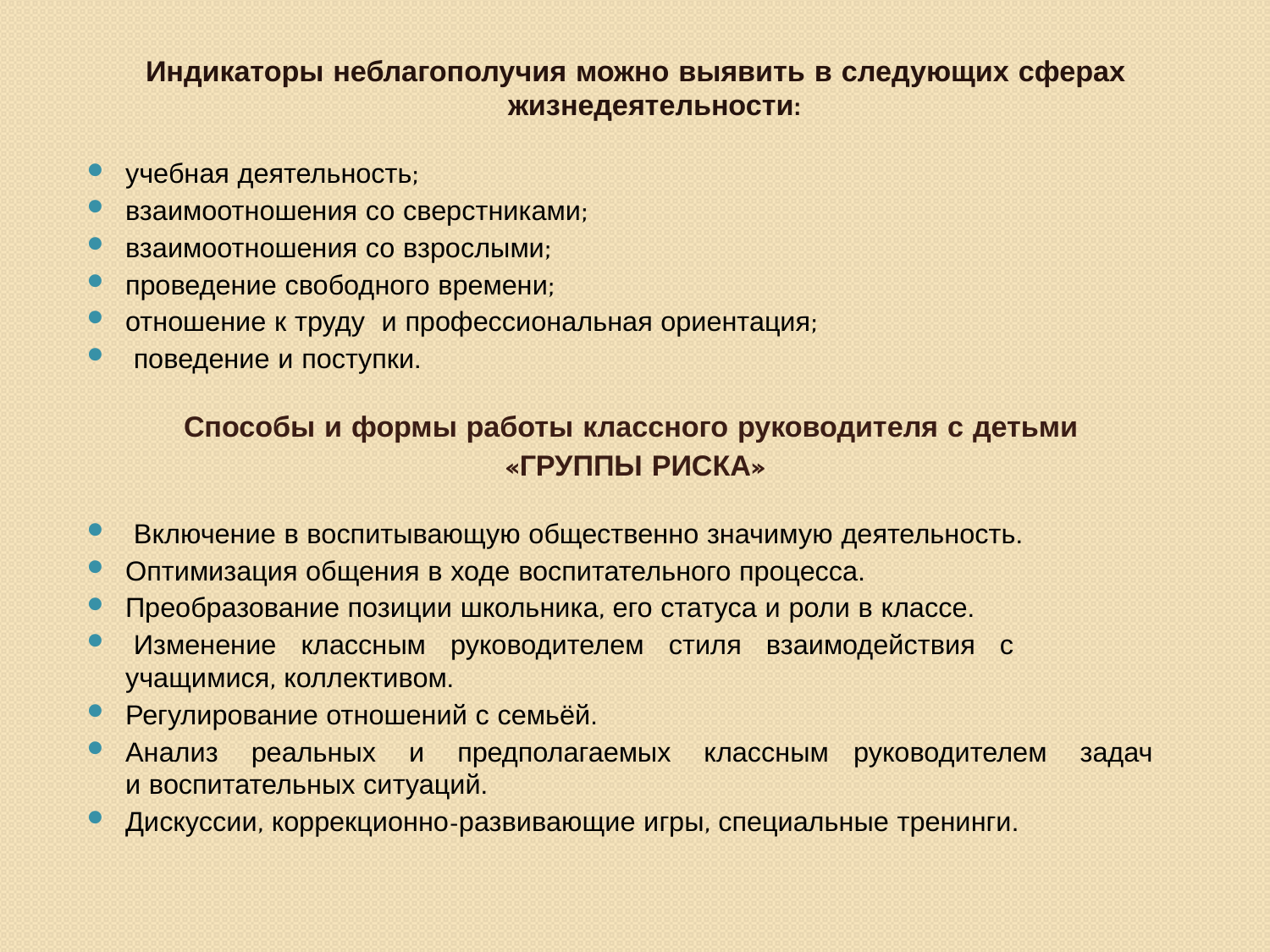

#
Индикаторы неблагополучия можно выявить в следующих сферах жизнедеятельности:

учебная деятельность;
взаимоотношения со сверстниками;
взаимоотношения со взрослыми;
проведение свободного времени;
отношение к труду  и профессиональная ориентация;
 поведение и поступки.

Способы и формы работы классного руководителя с детьми
«ГРУППЫ РИСКА»

 Включение в воспитывающую общественно значимую деятельность.
Оптимизация общения в ходе воспитательного процесса.
Преобразование позиции школьника, его статуса и роли в классе.
 Изменение   классным   руководителем   стиля   взаимодействия   с   учащимися, коллективом.
Регулирование отношений с семьёй.
Анализ    реальных    и    предполагаемых    классным   руководителем    задач    и воспитательных ситуаций.
Дискуссии, коррекционно-развивающие игры, специальные тренинги.